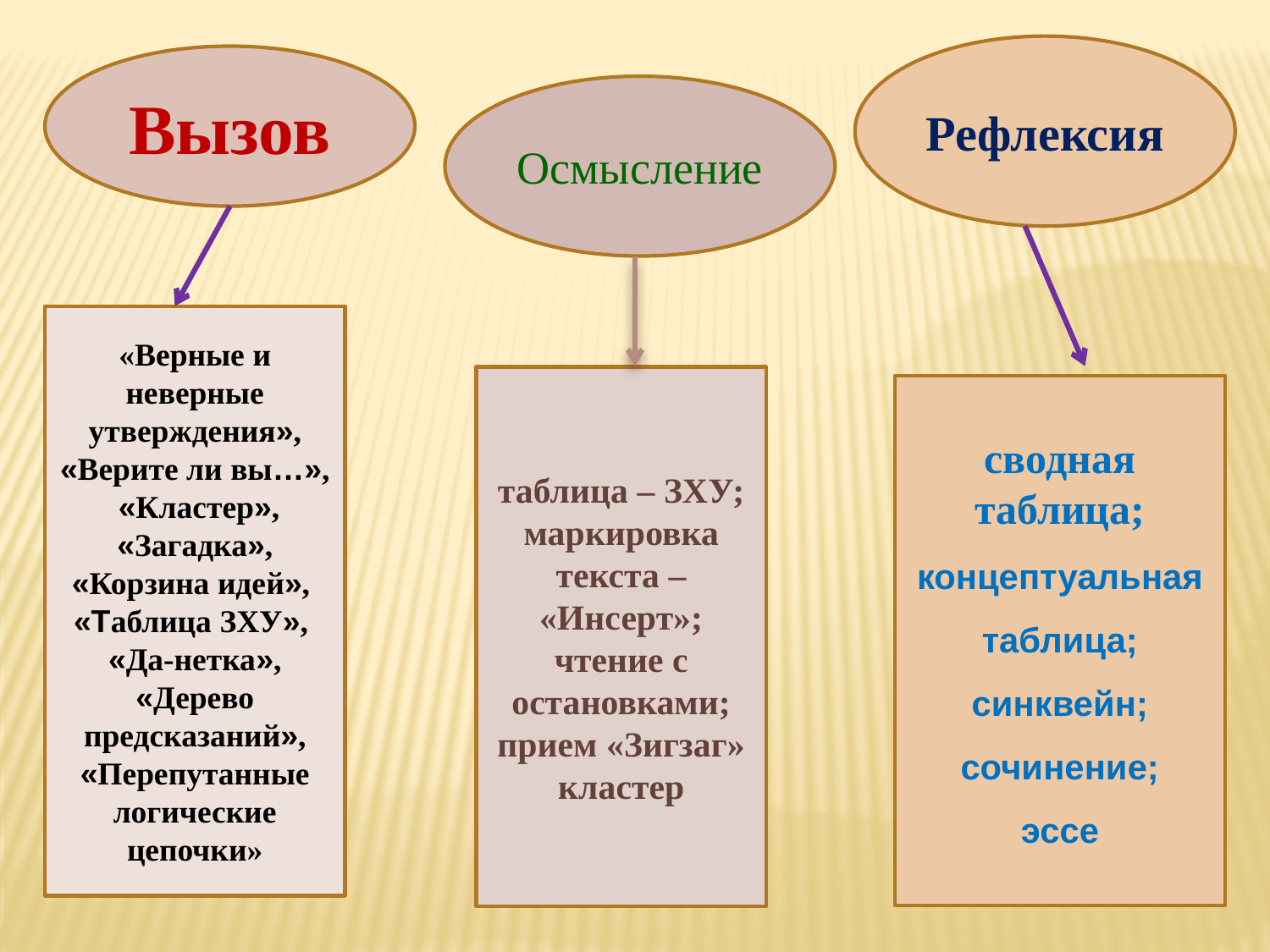

Рефлексия
Вызов
Осмысление
«Верные и неверные утверждения», «Верите ли вы…»,  «Кластер», «Загадка», «Корзина идей»,  «Таблица ЗХУ»,  «Да-нетка», «Дерево предсказаний», «Перепутанные логические цепочки»
таблица – ЗХУ;
маркировка текста – «Инсерт»;
чтение с остановками;
прием «Зигзаг»
кластер
сводная таблица;
концептуальная таблица;
синквейн;
сочинение;
эссе